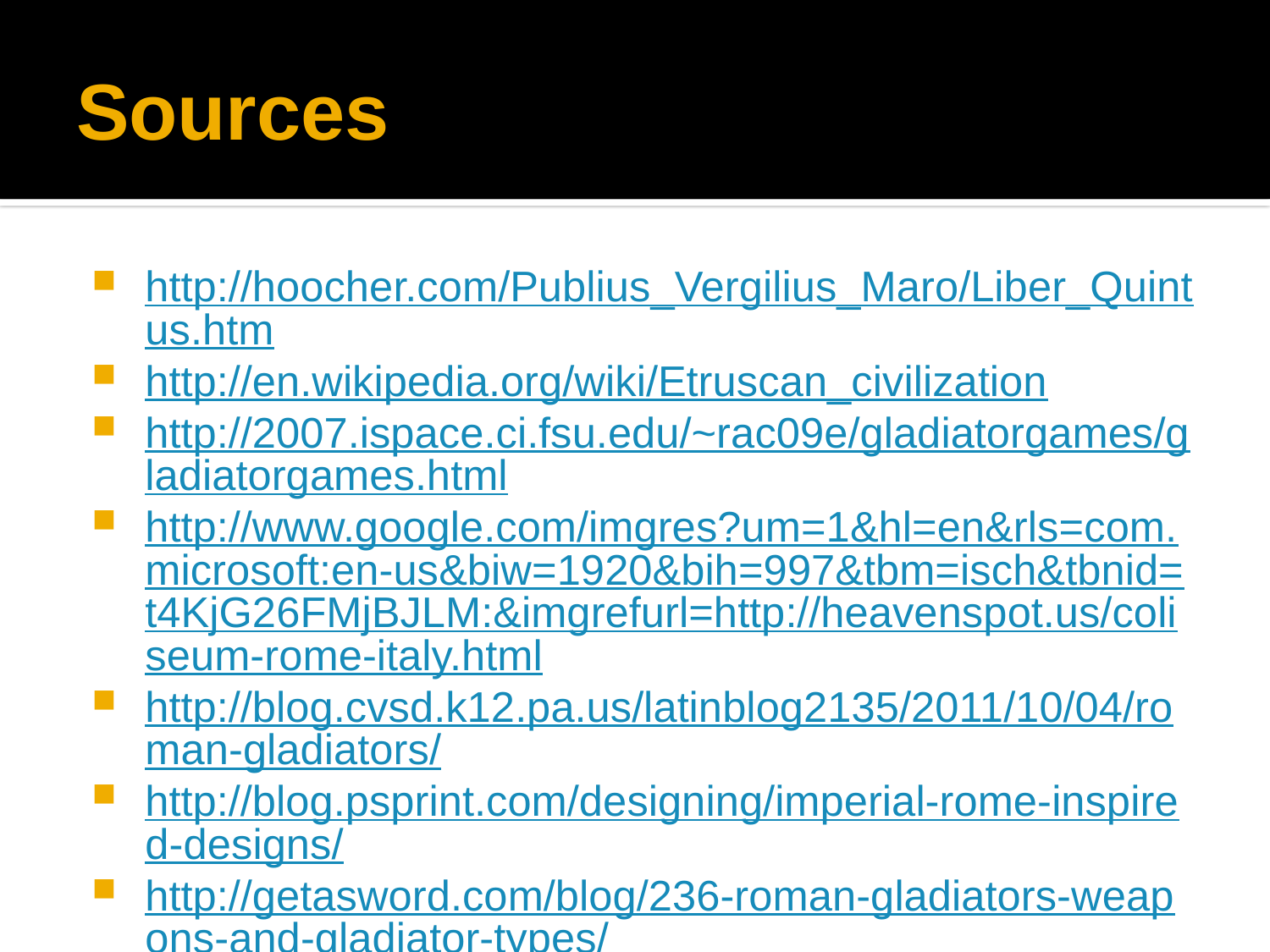

# Sources
http://hoocher.com/Publius_Vergilius_Maro/Liber_Quintus.htm
http://en.wikipedia.org/wiki/Etruscan_civilization
http://2007.ispace.ci.fsu.edu/~rac09e/gladiatorgames/gladiatorgames.html
http://www.google.com/imgres?um=1&hl=en&rls=com.microsoft:en-us&biw=1920&bih=997&tbm=isch&tbnid=t4KjG26FMjBJLM:&imgrefurl=http://heavenspot.us/coliseum-rome-italy.html
http://blog.cvsd.k12.pa.us/latinblog2135/2011/10/04/roman-gladiators/
http://blog.psprint.com/designing/imperial-rome-inspired-designs/
http://getasword.com/blog/236-roman-gladiators-weapons-and-gladiator-types/
http://www.socialstudiesforkids.com/wwww/world/gladiatordef.htm
http://www.ancientsculpturegallery.com/P0001.html
http://www.factsforprojects.com/detail.asp?s=1&ss=2&sb=55&e=151
http://www.factsforprojects.com/detail.asp?s=1&ss=2&sb=55&e=152
http://www.ebay.com/itm/A224-54mm-Ancient-Age-Roman-Gladiator-Retiarius-1-3-AD-Tin-Toy-Soldiers-/250954609917